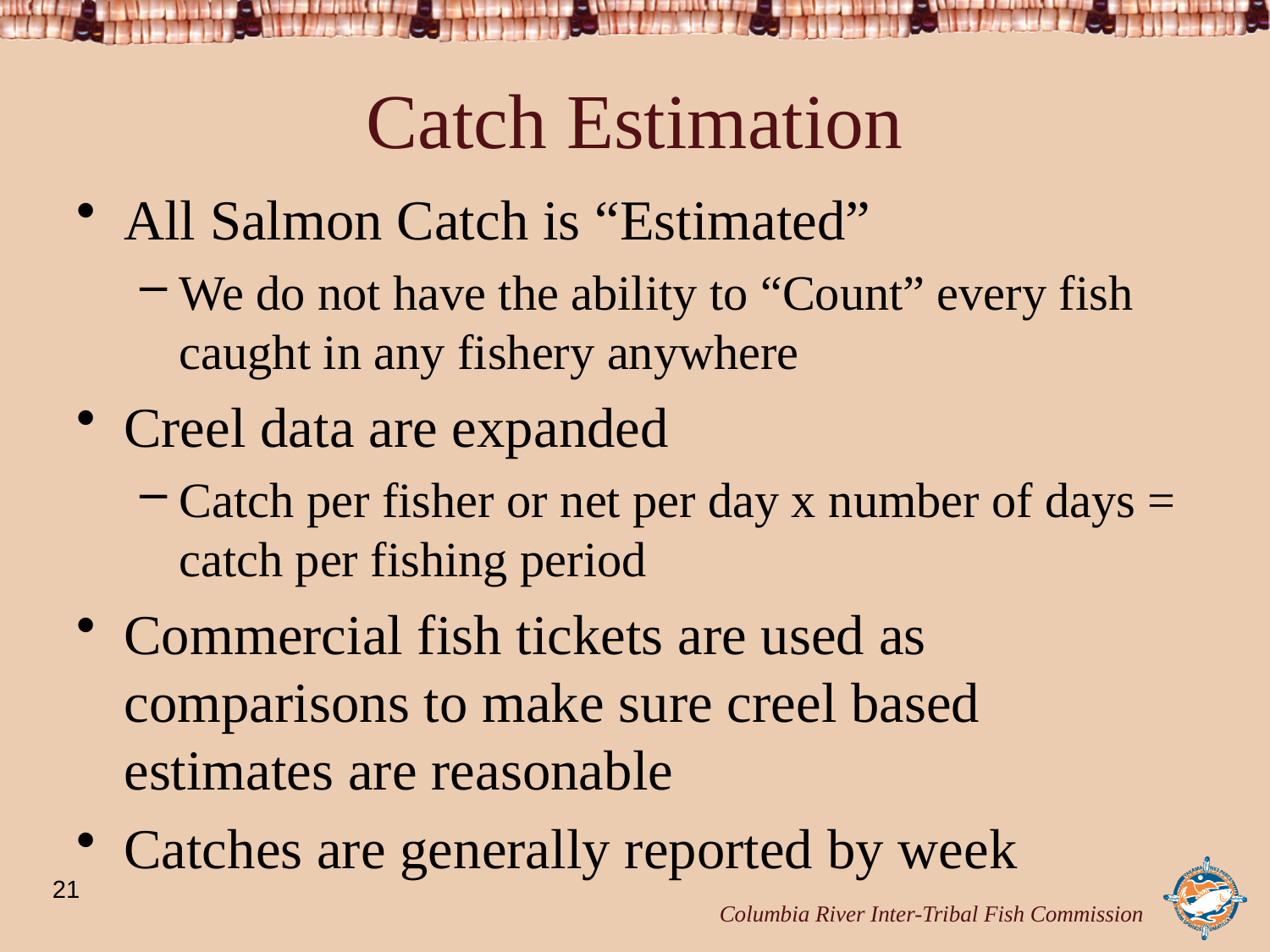

21
# Catch Estimation
All Salmon Catch is “Estimated”
We do not have the ability to “Count” every fish caught in any fishery anywhere
Creel data are expanded
Catch per fisher or net per day x number of days = catch per fishing period
Commercial fish tickets are used as comparisons to make sure creel based estimates are reasonable
Catches are generally reported by week